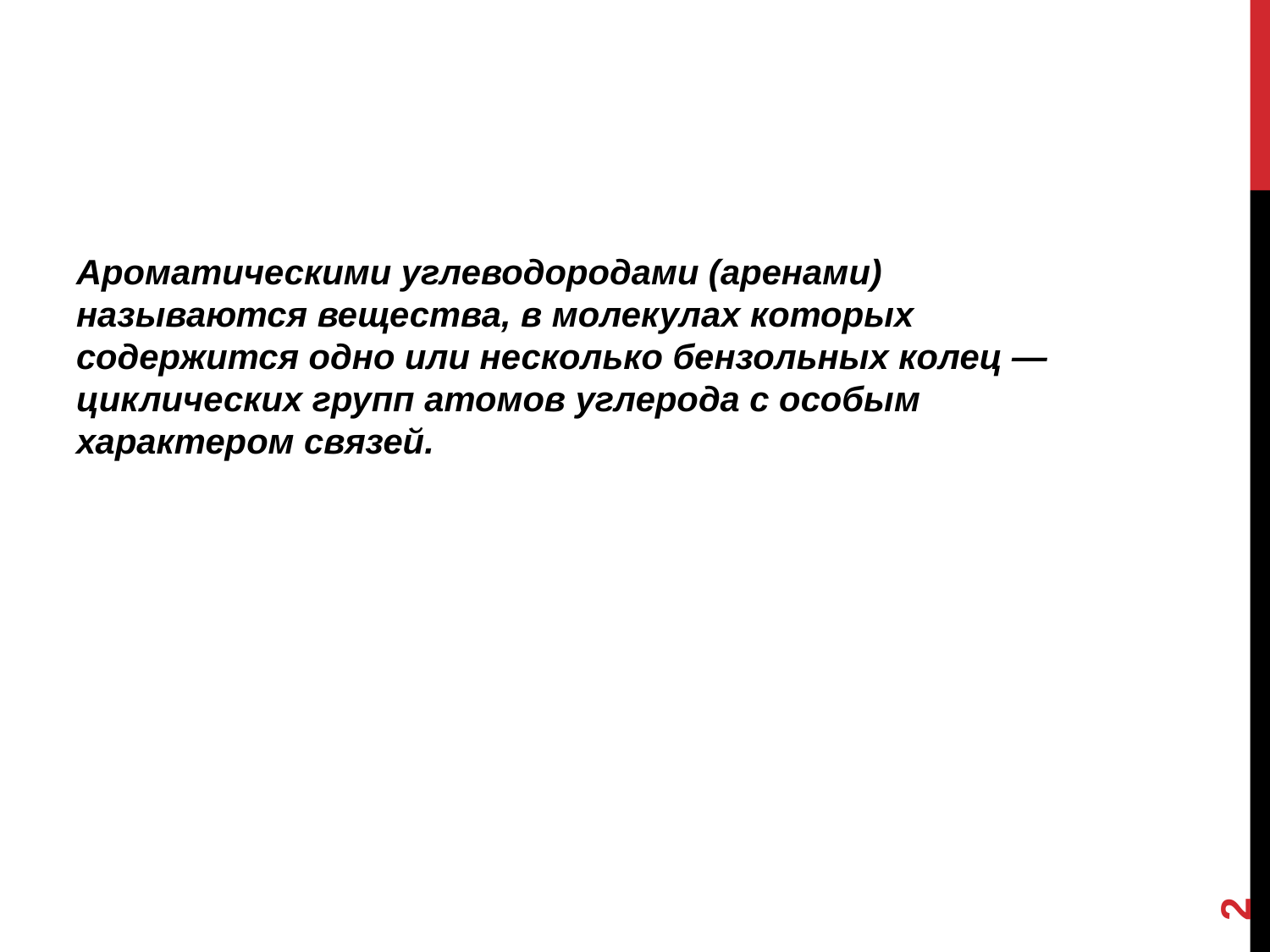

#
Ароматическими углеводородами (аренами) называются вещества, в молекулах которых содержится одно или несколько бензольных колец — циклических групп атомов углерода с особым характером связей.

2